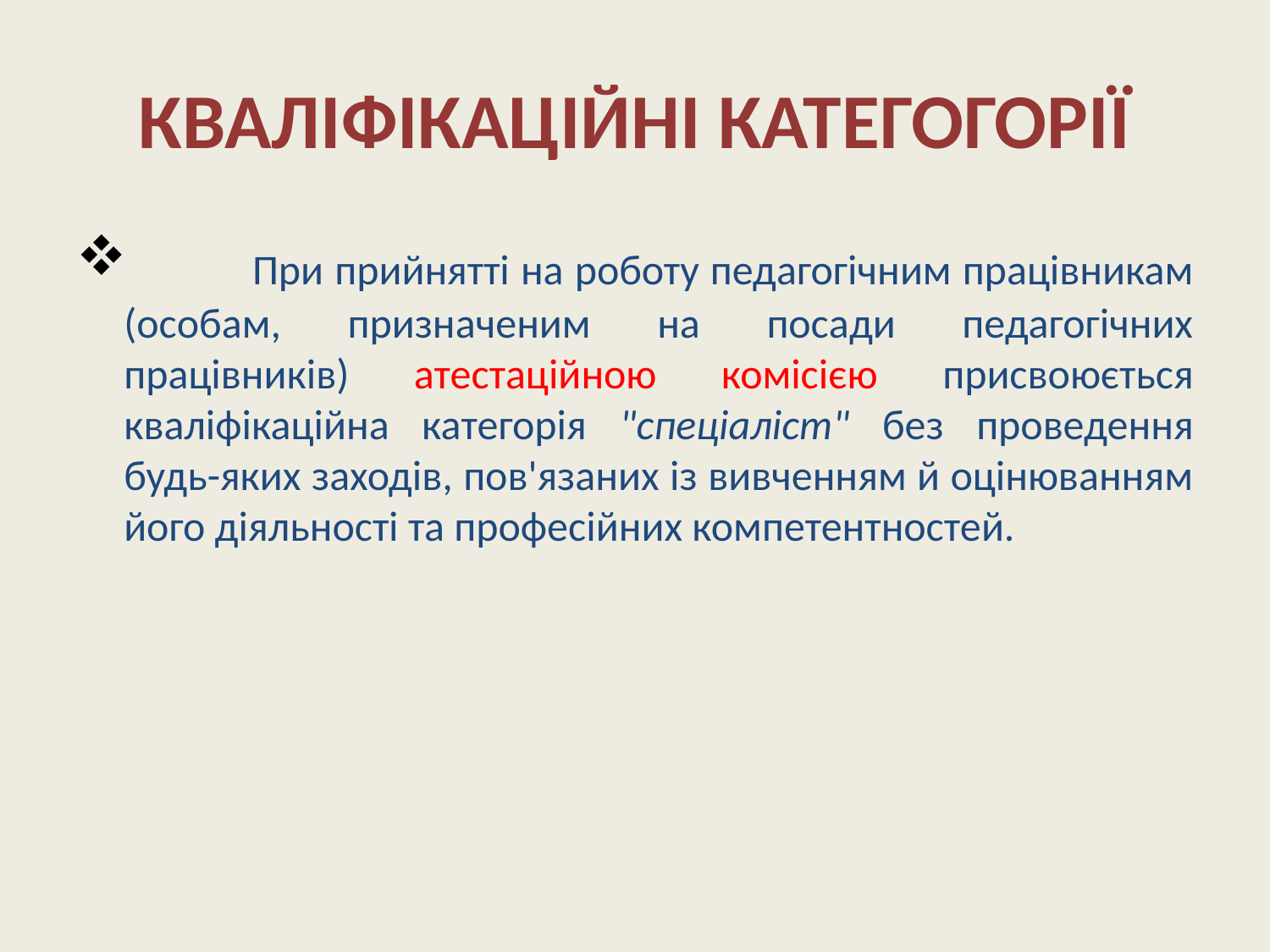

# КВАЛІФІКАЦІЙНІ КАТЕГОГОРІЇ
 	При прийнятті на роботу педагогічним працівникам (особам, призначеним на посади педагогічних працівників) атестаційною комісією присвоюється кваліфікаційна категорія "спеціаліст" без проведення будь-яких заходів, пов'язаних із вивченням й оцінюванням його діяльності та професійних компетентностей.